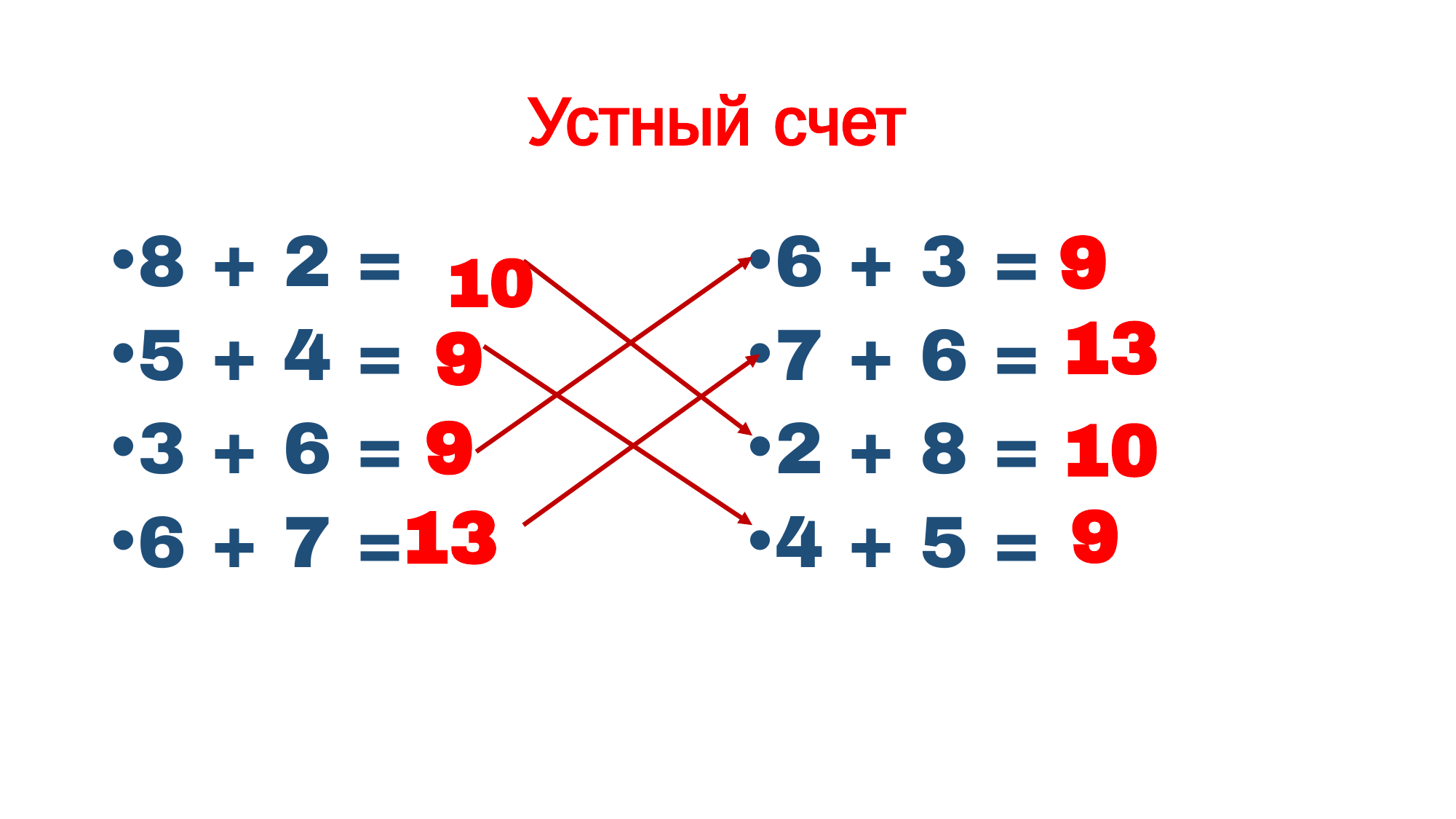

# Устный счет
9
10
8 + 2 =
5 + 4 =
3 + 6 =
6 + 7 =

6 + 3 =
7 + 6 =
2 + 8 =
4 + 5 =
13
9
10
9
9
13